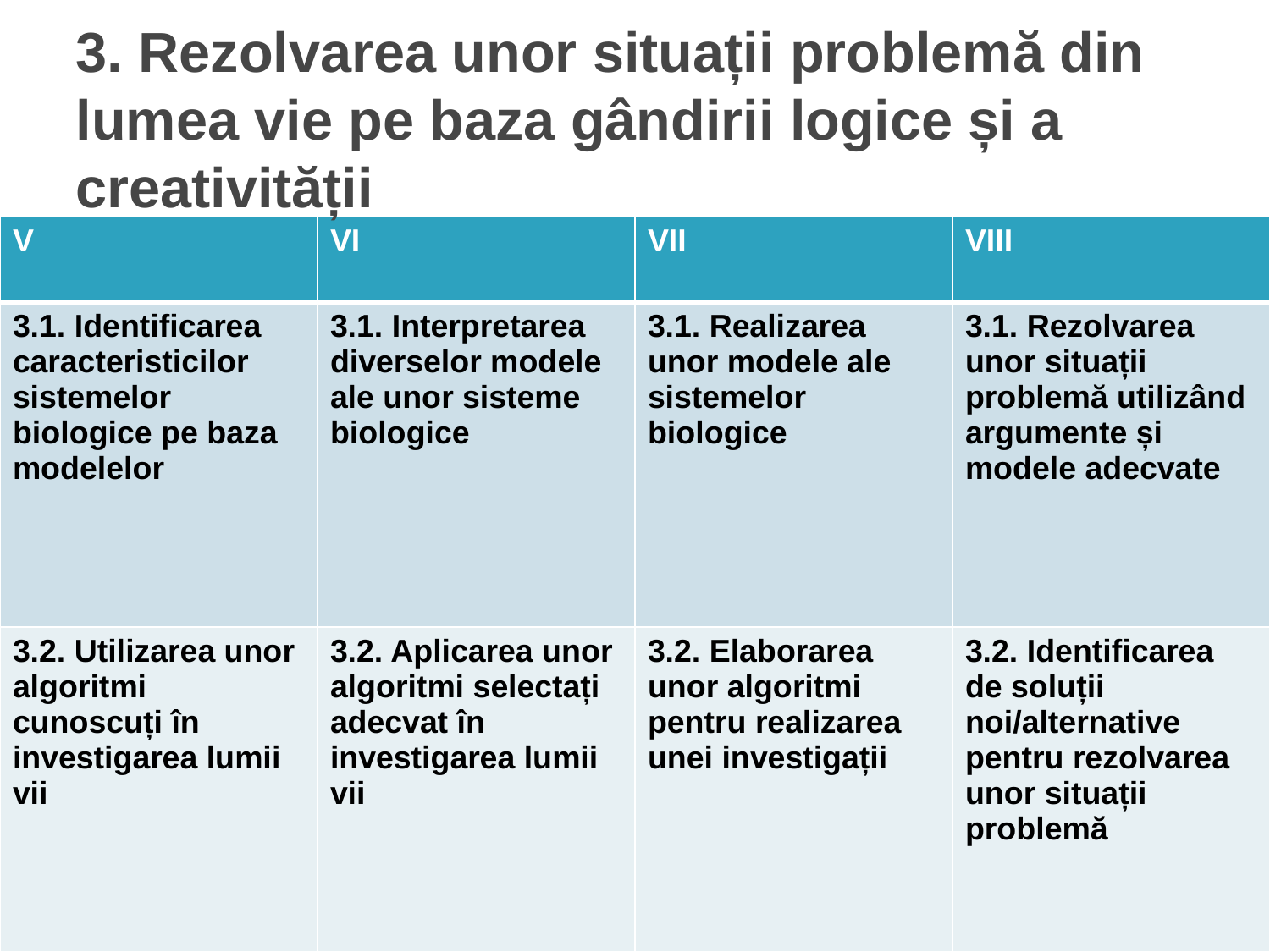

# 3. Rezolvarea unor situații problemă din lumea vie pe baza gândirii logice și a creativității
| V | VI | VII | VIII |
| --- | --- | --- | --- |
| 3.1. Identificarea caracteristicilor sistemelor biologice pe baza modelelor | 3.1. Interpretarea diverselor modele ale unor sisteme biologice | 3.1. Realizarea unor modele ale sistemelor biologice | 3.1. Rezolvarea unor situații problemă utilizând argumente și modele adecvate |
| 3.2. Utilizarea unor algoritmi cunoscuți în investigarea lumii vii | 3.2. Aplicarea unor algoritmi selectați adecvat în investigarea lumii vii | 3.2. Elaborarea unor algoritmi pentru realizarea unei investigații | 3.2. Identificarea de soluții noi/alternative pentru rezolvarea unor situații problemă |